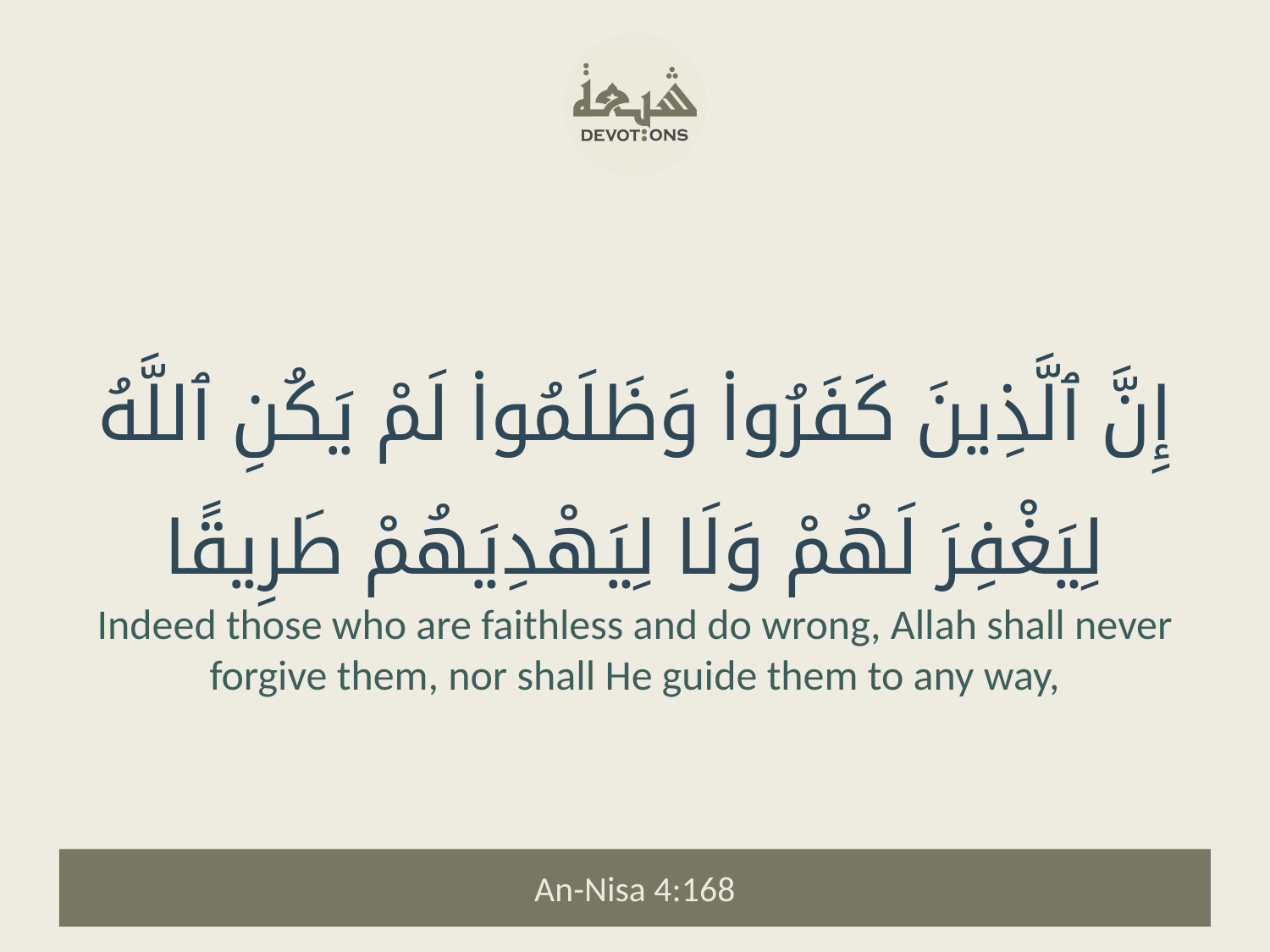

إِنَّ ٱلَّذِينَ كَفَرُوا۟ وَظَلَمُوا۟ لَمْ يَكُنِ ٱللَّهُ لِيَغْفِرَ لَهُمْ وَلَا لِيَهْدِيَهُمْ طَرِيقًا
Indeed those who are faithless and do wrong, Allah shall never forgive them, nor shall He guide them to any way,
An-Nisa 4:168